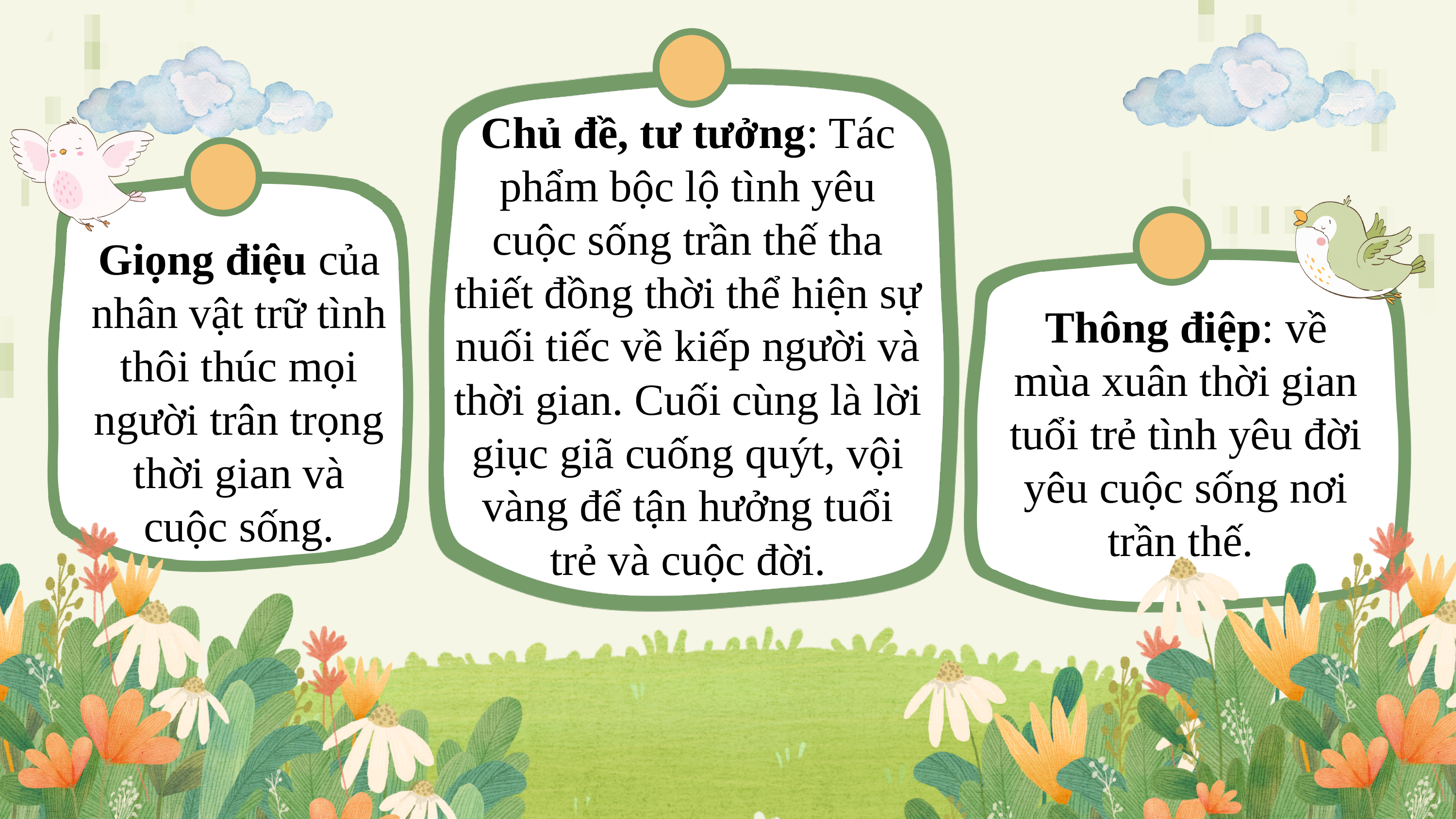

Chủ đề, tư tưởng: Tác phẩm bộc lộ tình yêu cuộc sống trần thế tha thiết đồng thời thể hiện sự nuối tiếc về kiếp người và thời gian. Cuối cùng là lời giục giã cuống quýt, vội vàng để tận hưởng tuổi trẻ và cuộc đời.

Giọng điệu của nhân vật trữ tình thôi thúc mọi người trân trọng thời gian và cuộc sống.

Thông điệp: về mùa xuân thời gian tuổi trẻ tình yêu đời yêu cuộc sống nơi trần thế.